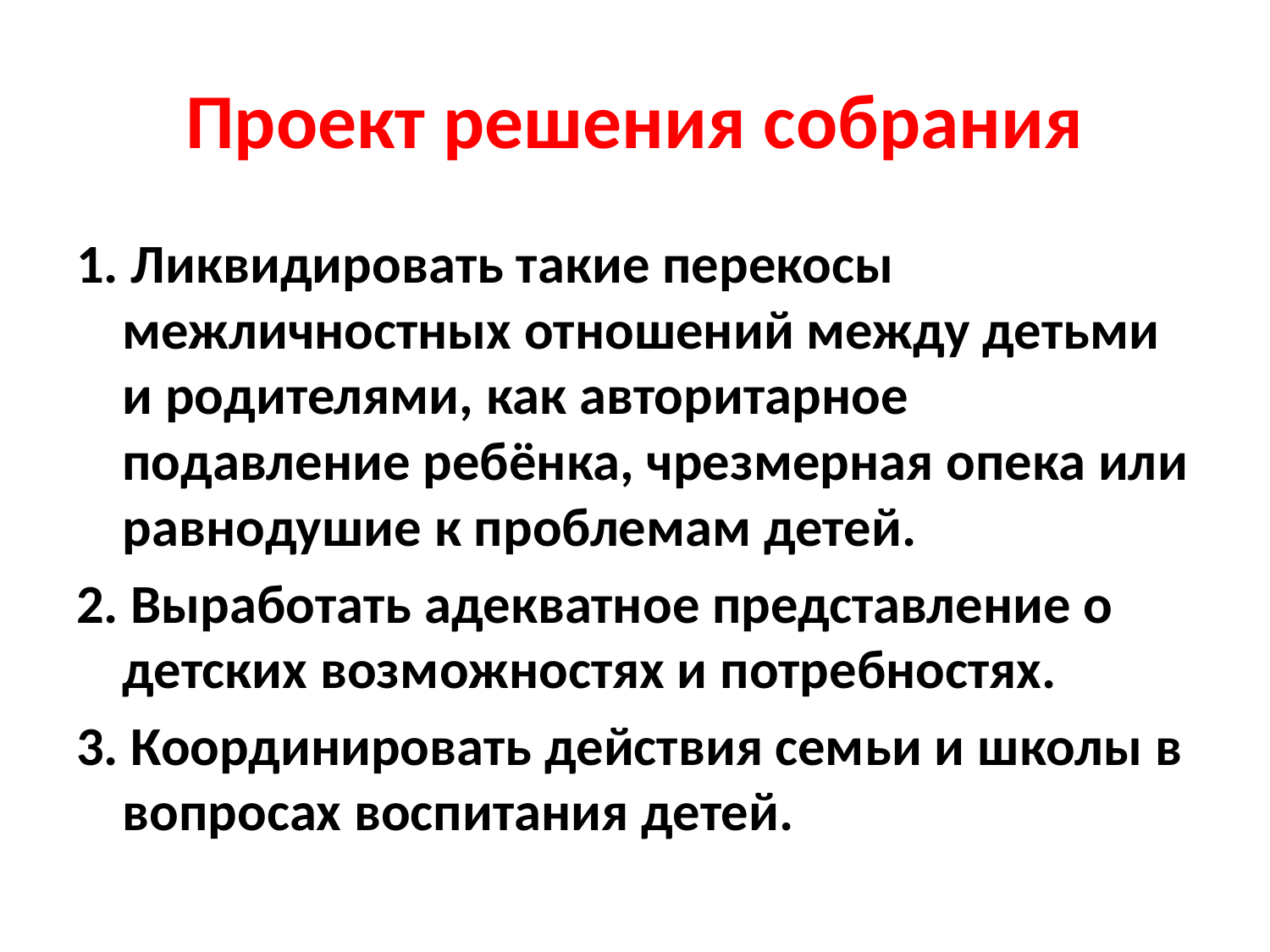

# Проект решения собрания
1. Ликвидировать такие перекосы межличностных отношений между детьми и родителями, как авторитарное подавление ребёнка, чрезмерная опека или равнодушие к проблемам детей.
2. Выработать адекватное представление о детских возможностях и потребностях.
3. Координировать действия семьи и школы в вопросах воспитания детей.